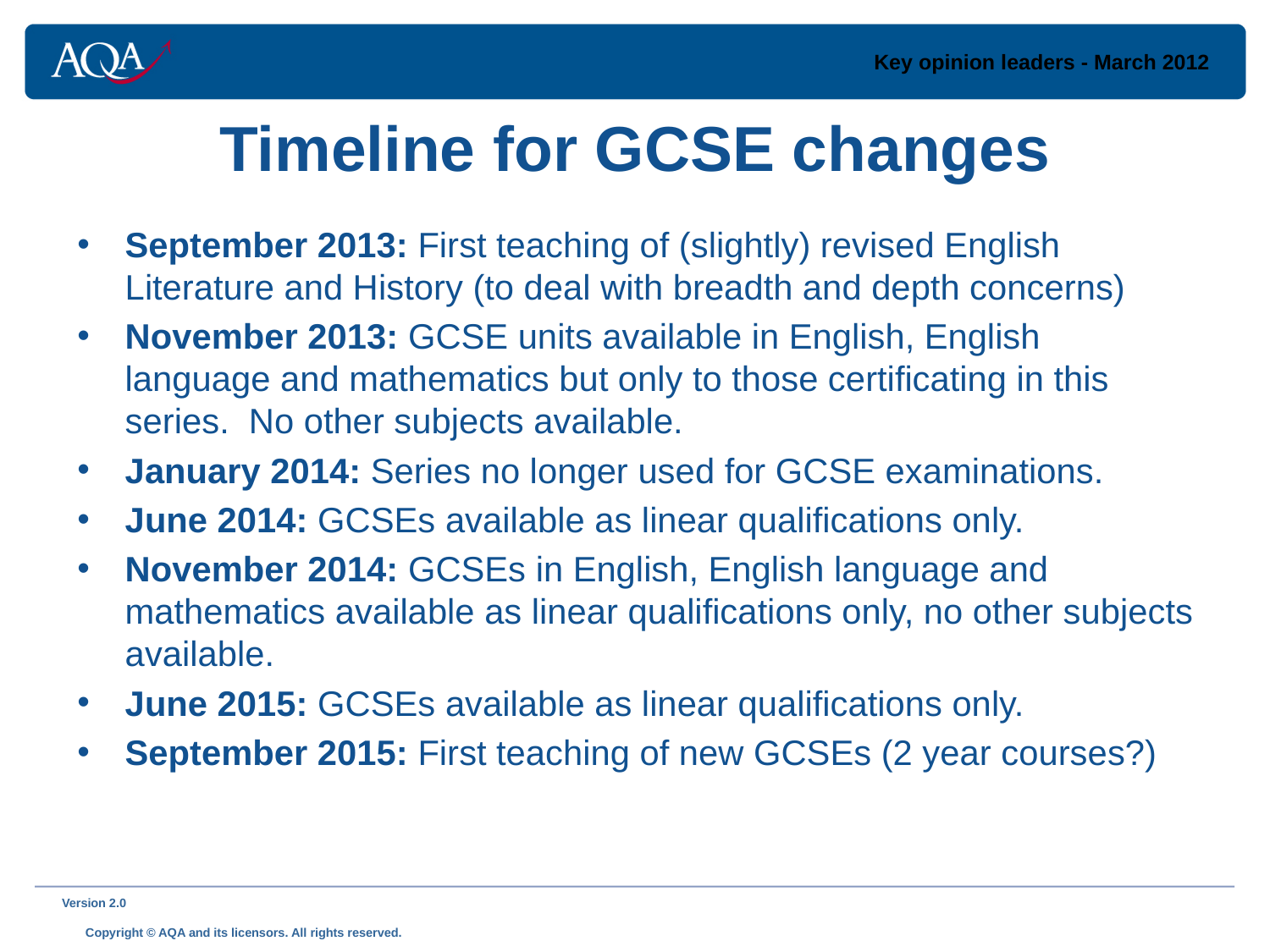

Key opinion leaders - March 2012

# Timeline for GCSE changes
September 2013: First teaching of (slightly) revised English Literature and History (to deal with breadth and depth concerns)
November 2013: GCSE units available in English, English language and mathematics but only to those certificating in this series.  No other subjects available.
January 2014: Series no longer used for GCSE examinations.
June 2014: GCSEs available as linear qualifications only.
November 2014: GCSEs in English, English language and mathematics available as linear qualifications only, no other subjects available.
June 2015: GCSEs available as linear qualifications only.
September 2015: First teaching of new GCSEs (2 year courses?)
Version 2.0                       	       Copyright © AQA and its licensors. All rights reserved.